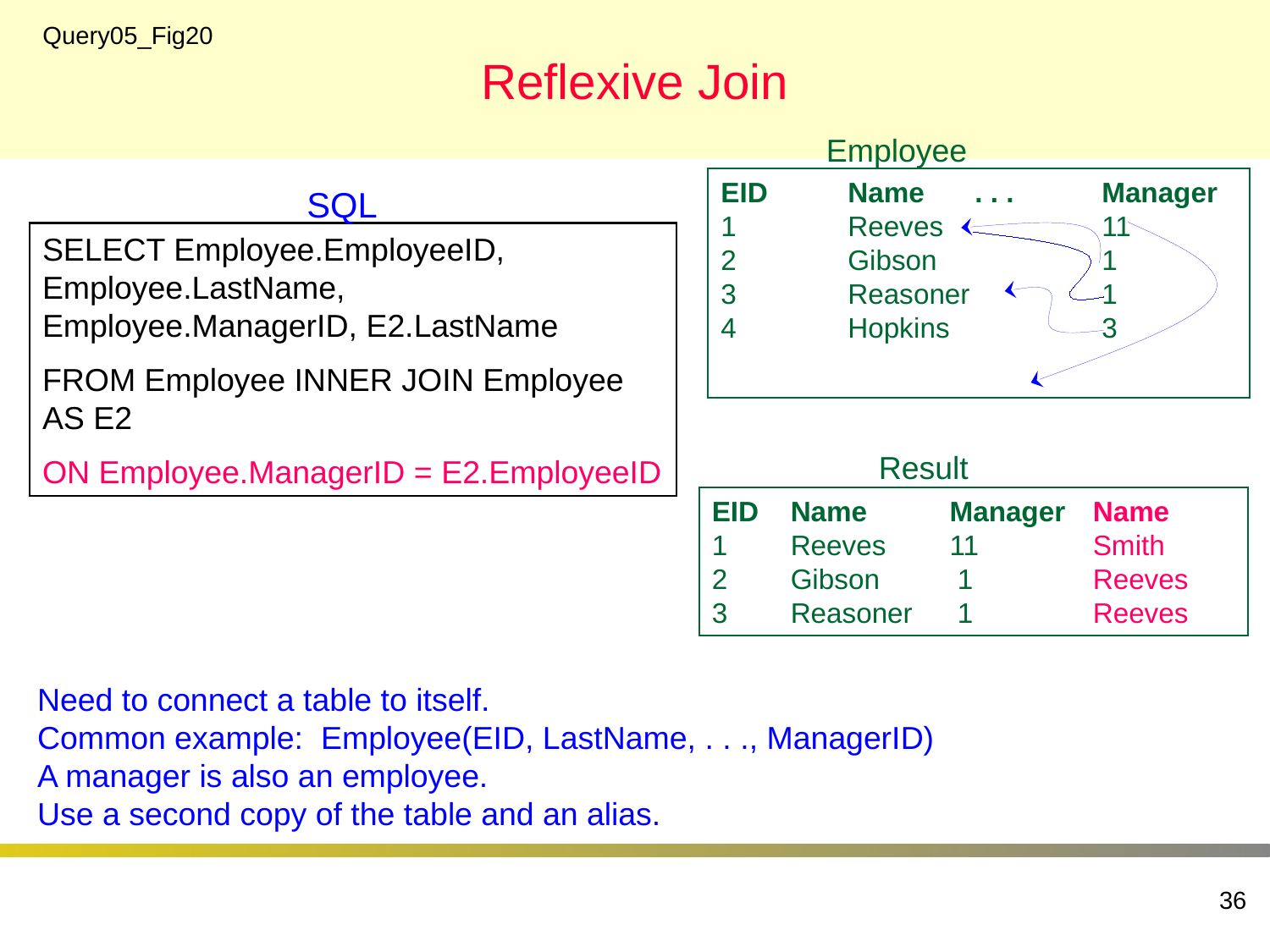

# Reflexive Join
Query05_Fig20
Employee
EID	Name	. . .	Manager
1	Reeves		11
2	Gibson		1
3	Reasoner		1
4	Hopkins		3

SQL

SELECT Employee.EmployeeID, Employee.LastName, Employee.ManagerID, E2.LastName
FROM Employee INNER JOIN Employee AS E2
ON Employee.ManagerID = E2.EmployeeID

Result
EID	Name	Manager	Name
1	Reeves	11	Smith
2	Gibson	 1	Reeves
3	Reasoner	 1	Reeves
Need to connect a table to itself.
Common example:  Employee(EID, LastName, . . ., ManagerID)
A manager is also an employee.
Use a second copy of the table and an alias.
36